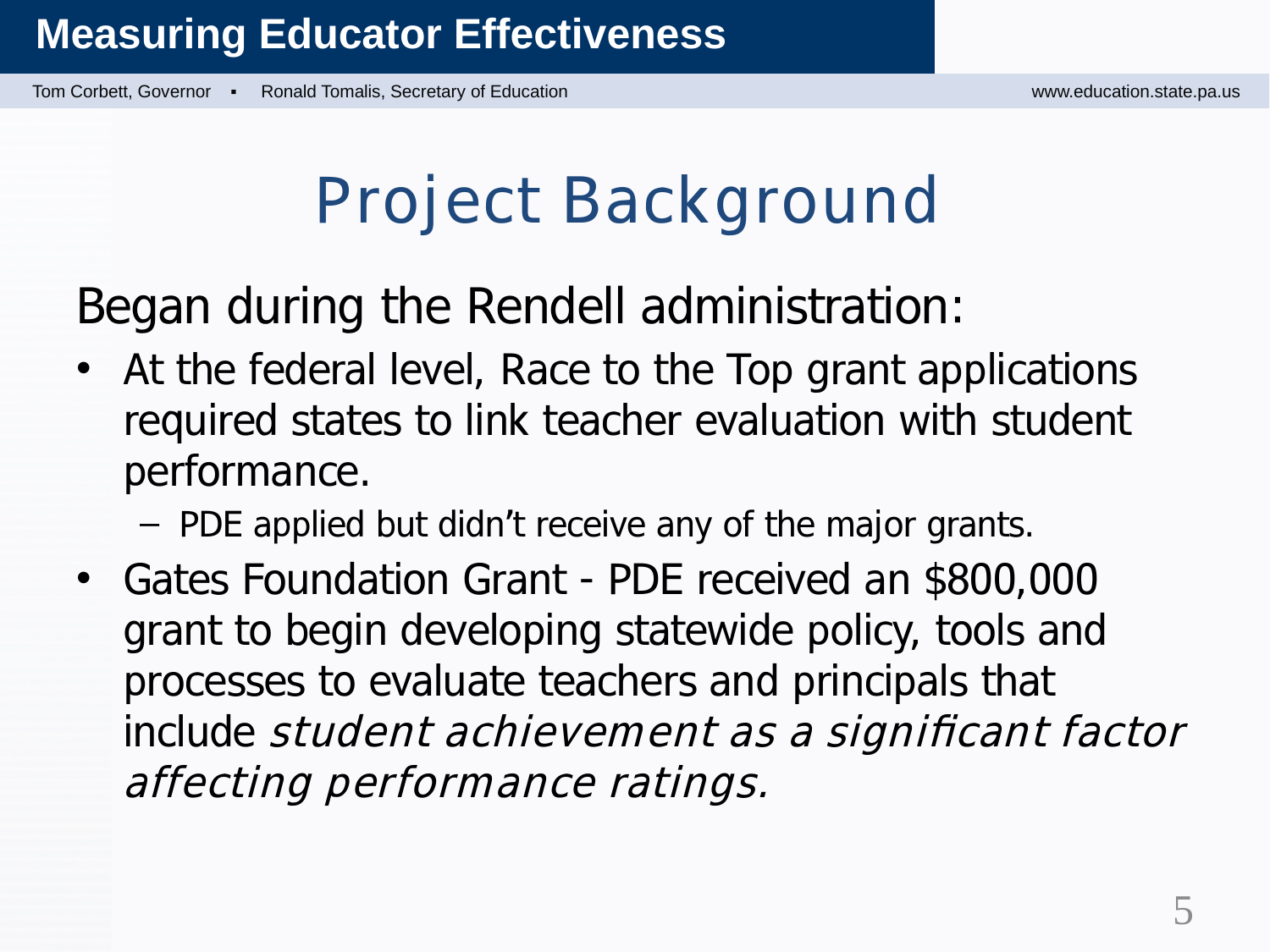

# Project Background
Began during the Rendell administration:
At the federal level, Race to the Top grant applications required states to link teacher evaluation with student performance.
PDE applied but didn’t receive any of the major grants.
Gates Foundation Grant - PDE received an $800,000 grant to begin developing statewide policy, tools and processes to evaluate teachers and principals that include student achievement as a significant factor affecting performance ratings.
5